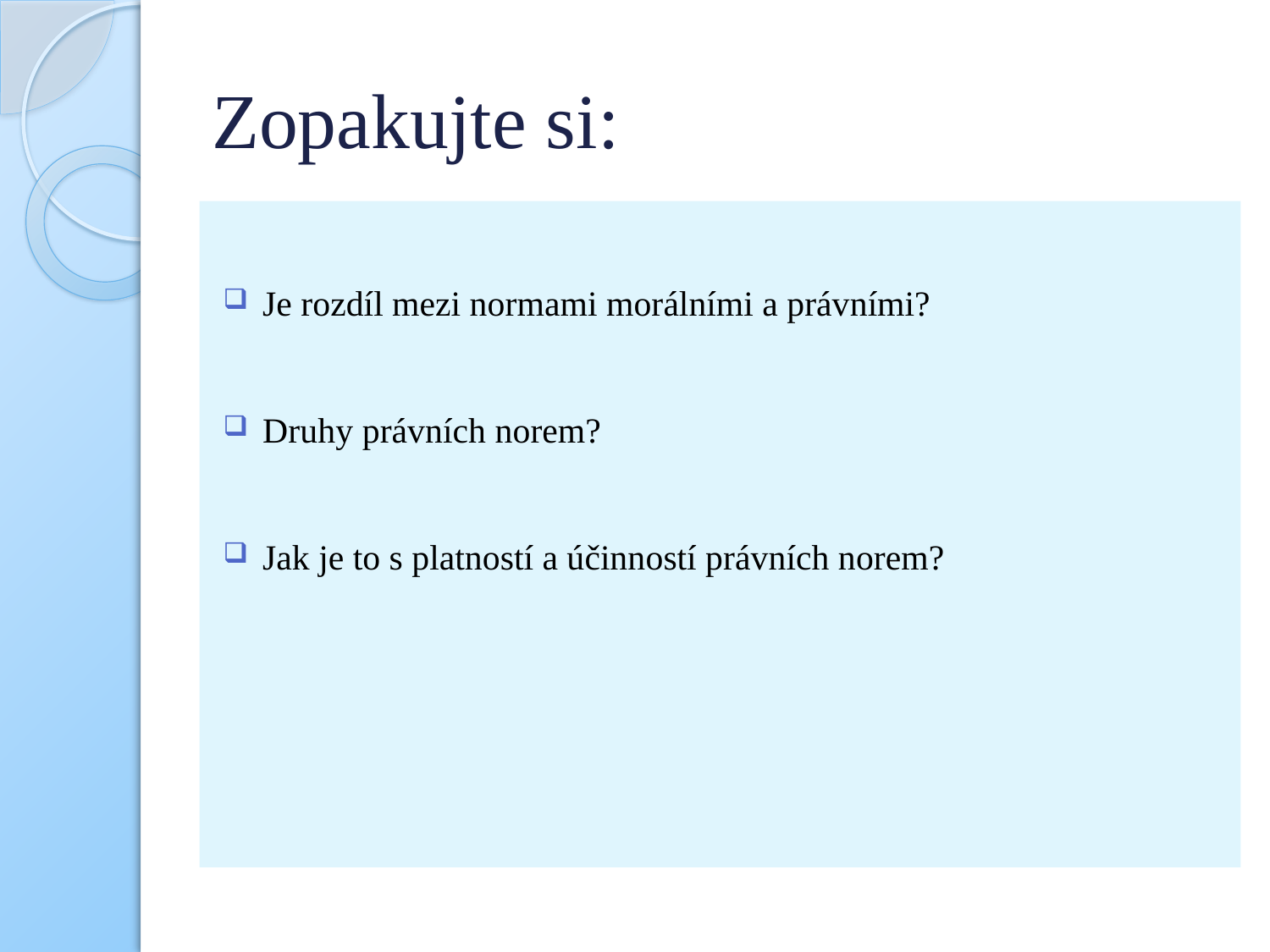

# Zopakujte si:

Je rozdíl mezi normami morálními a právními?

Druhy právních norem?

Jak je to s platností a účinností právních norem?